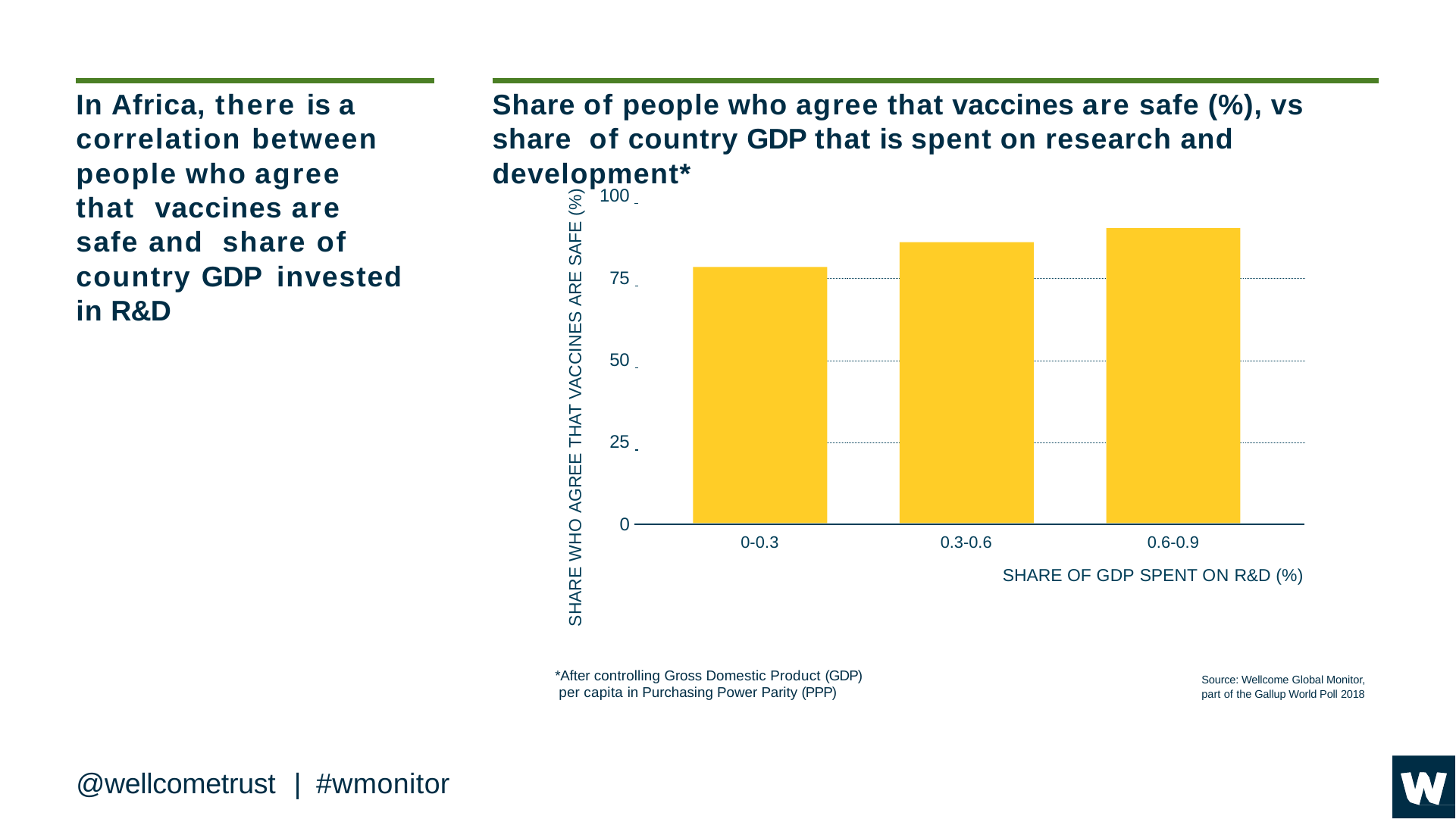

In Africa, there is a  correlation between  people who agree that  vaccines are safe and  share of country GDP  invested in R&D
# Share of people who agree that vaccines are safe (%), vs share  of country GDP that is spent on research and development*
100
SHARE WHO AGREE THAT VACCINES ARE SAFE (%)

75

50

25

0

0-0.3
0.3-0.6
0.6-0.9
SHARE OF GDP SPENT ON R&D (%)
*After controlling Gross Domestic Product (GDP)  per capita in Purchasing Power Parity (PPP)
Source: Wellcome Global Monitor,  part of the Gallup World Poll 2018
@wellcometrust	|	#wmonitor